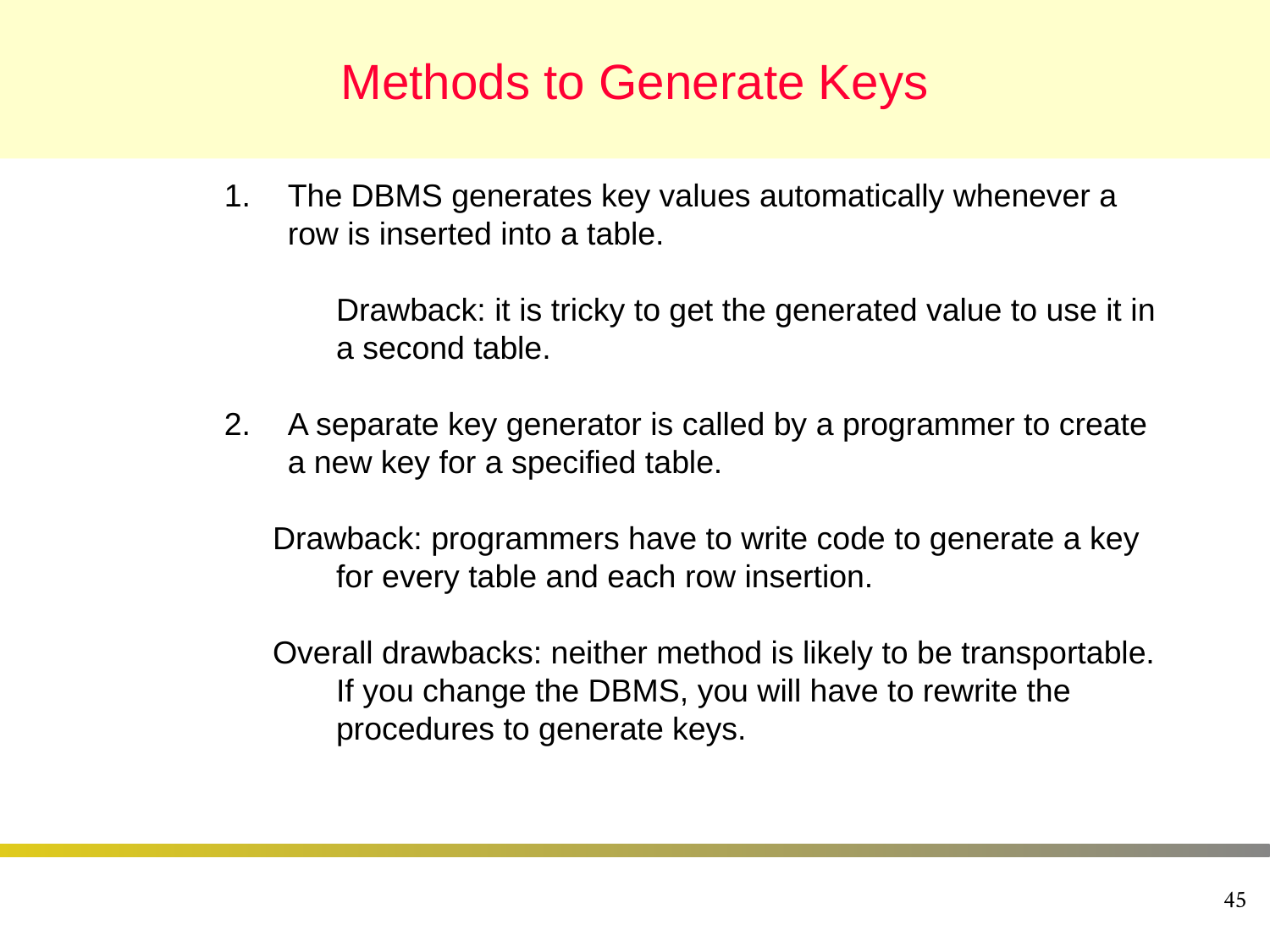

# Methods to Generate Keys
The DBMS generates key values automatically whenever a row is inserted into a table.

Drawback: it is tricky to get the generated value to use it in a second table.

A separate key generator is called by a programmer to create a new key for a specified table.

Drawback: programmers have to write code to generate a key for every table and each row insertion.

Overall drawbacks: neither method is likely to be transportable. If you change the DBMS, you will have to rewrite the procedures to generate keys.
45